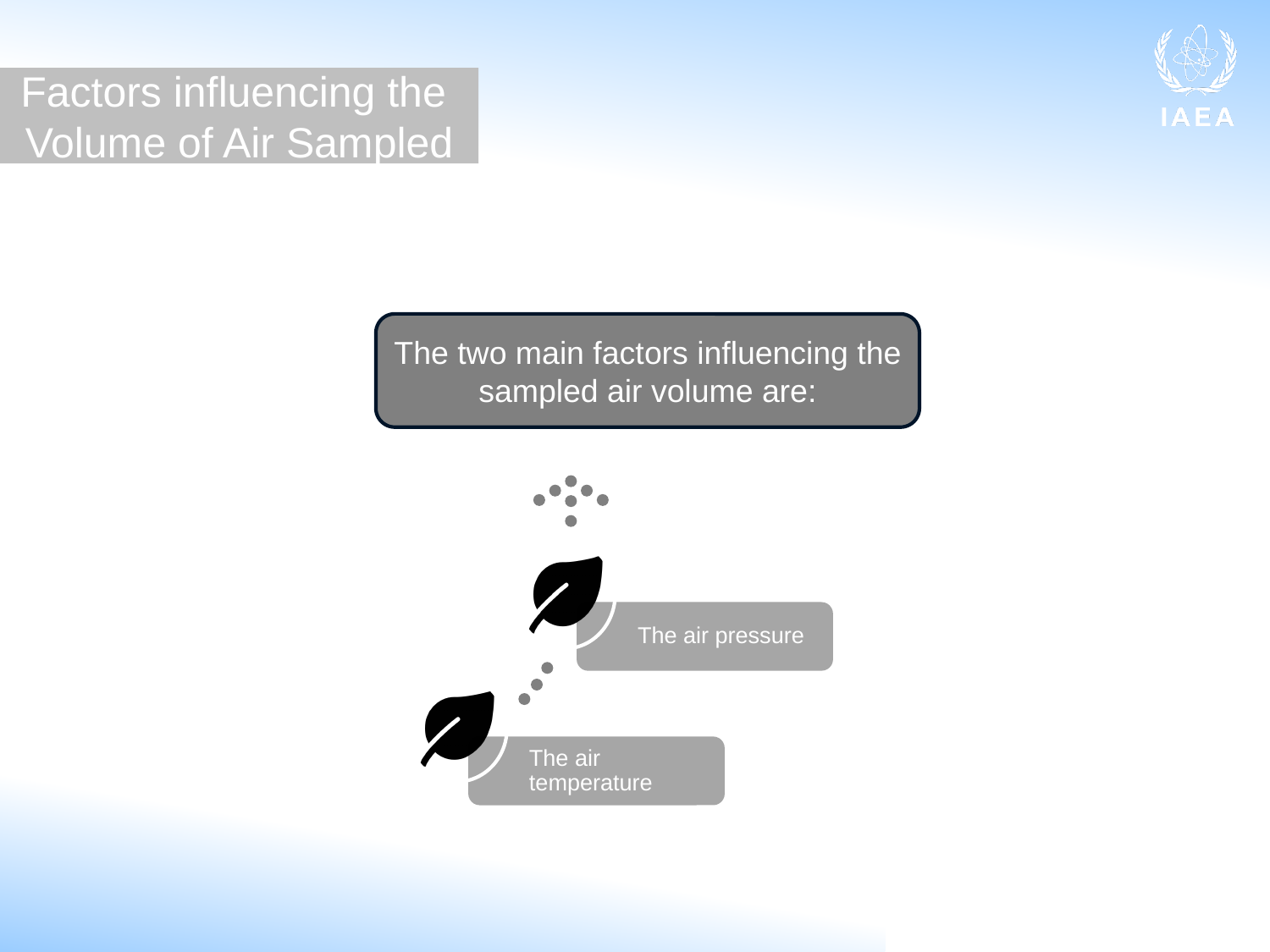

Factors influencing the
Volume of Air Sampled

The two main factors influencing the sampled air volume are:

The air temperature
The air pressure